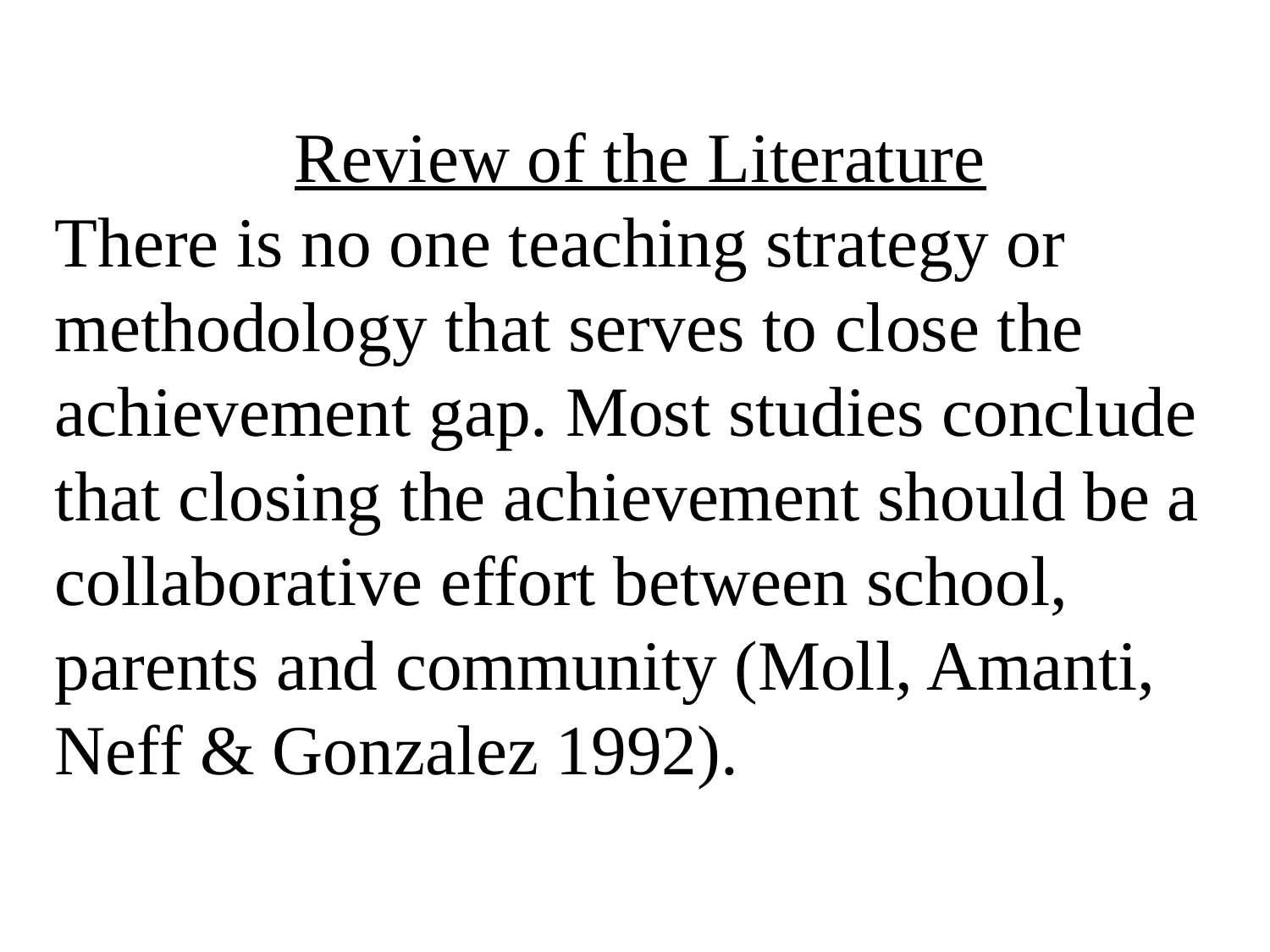

Review of the Literature
There is no one teaching strategy or
methodology that serves to close the achievement gap. Most studies conclude that closing the achievement should be a collaborative effort between school, parents and community (Moll, Amanti, Neff & Gonzalez 1992).